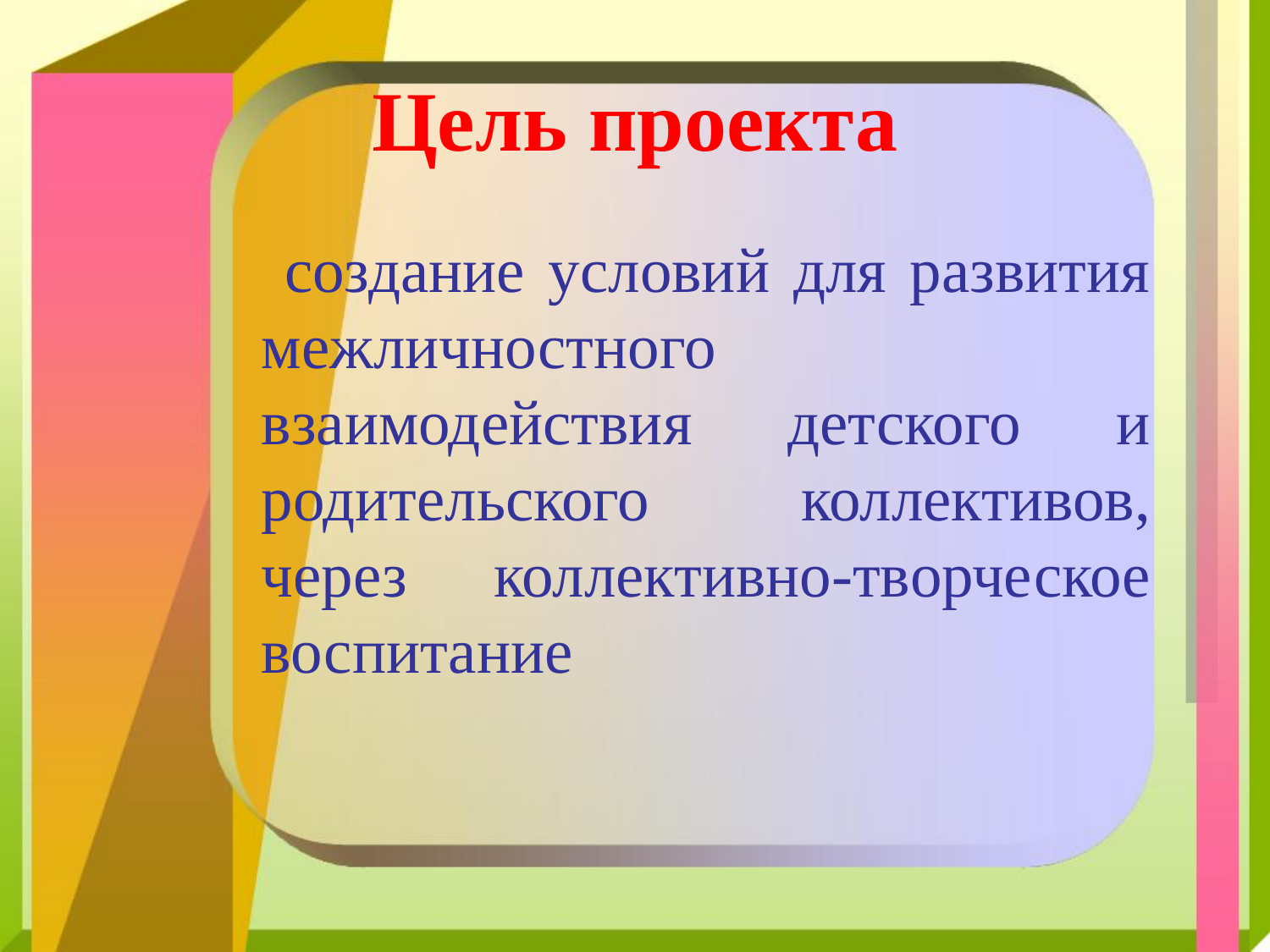

# Цель проекта
   создание условий для развития межличностного взаимодействия детского и родительского коллективов, через коллективно-творческое воспитание